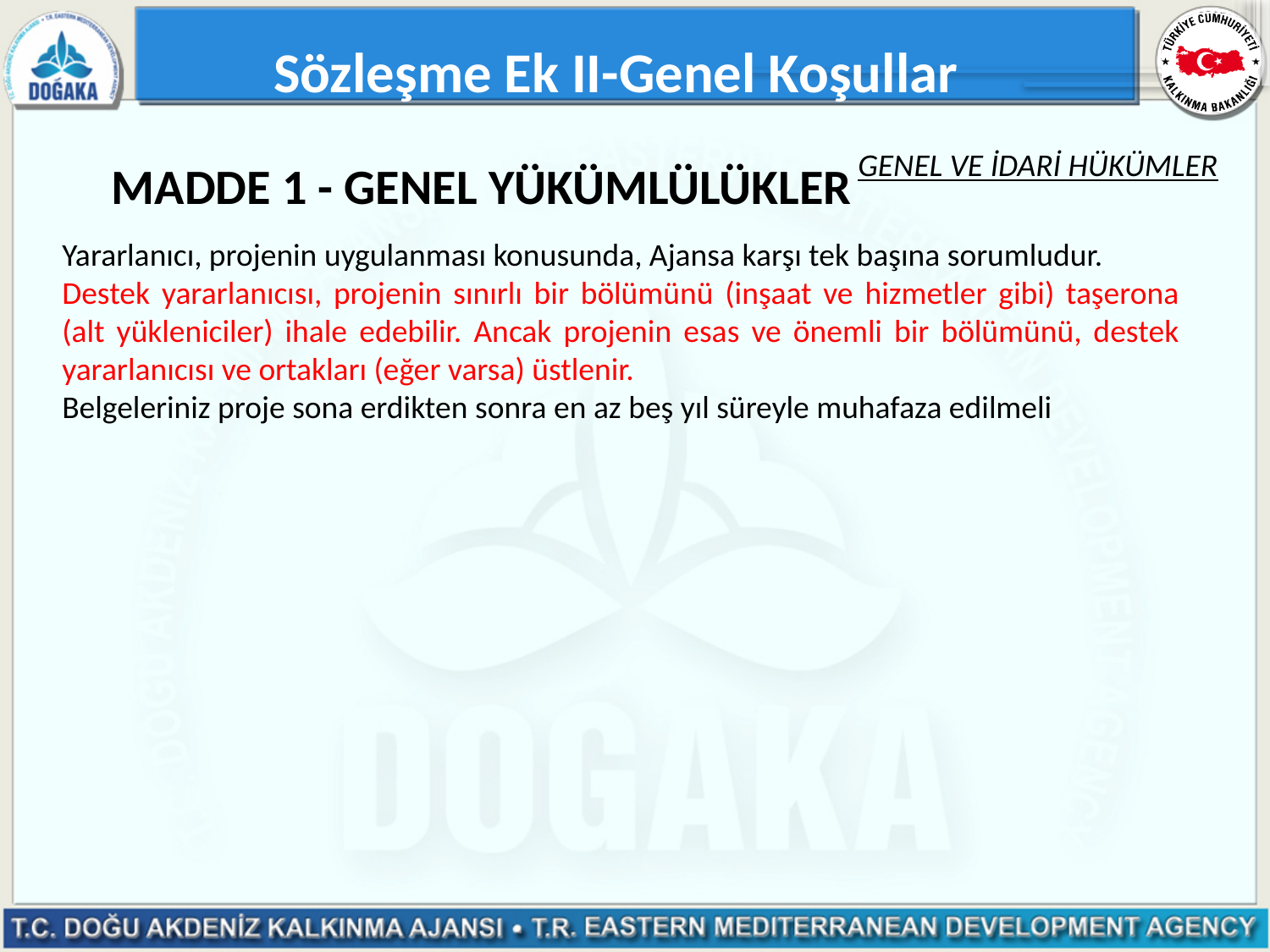

Sözleşme Ek II-Genel Koşullar
Genel ve İdarİ hükümler
# MADDE 1 - GENEL YÜKÜMLÜLÜKLER
Yararlanıcı, projenin uygulanması konusunda, Ajansa karşı tek başına sorumludur.
Destek yararlanıcısı, projenin sınırlı bir bölümünü (inşaat ve hizmetler gibi) taşerona (alt yükleniciler) ihale edebilir. Ancak projenin esas ve önemli bir bölümünü, destek yararlanıcısı ve ortakları (eğer varsa) üstlenir.
Belgeleriniz proje sona erdikten sonra en az beş yıl süreyle muhafaza edilmeli